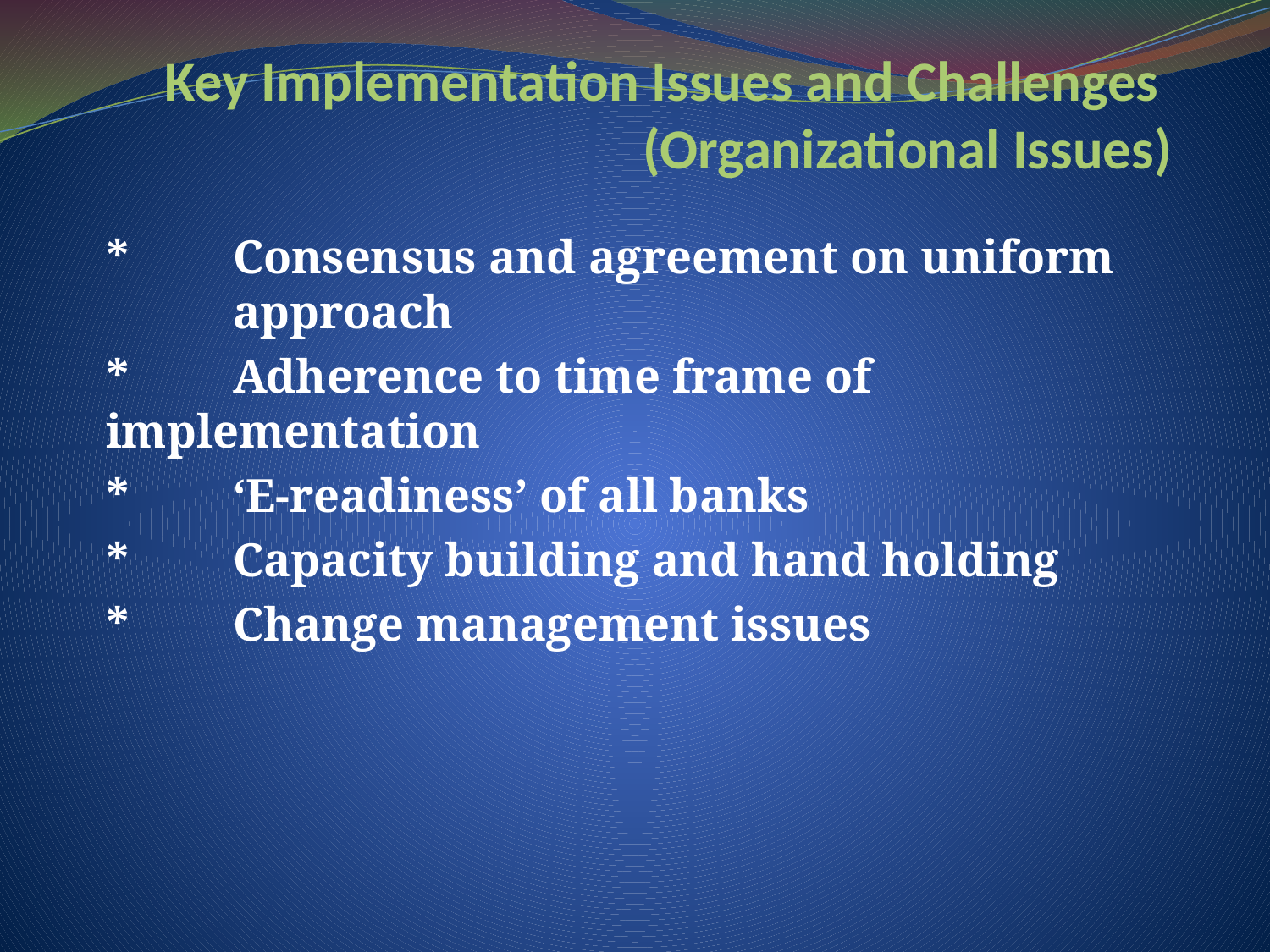

# Key Implementation Issues and Challenges (Organizational Issues)
*	Consensus and agreement on uniform 	approach
*	Adherence to time frame of 	implementation
*	‘E-readiness’ of all banks
*	Capacity building and hand holding
*	Change management issues